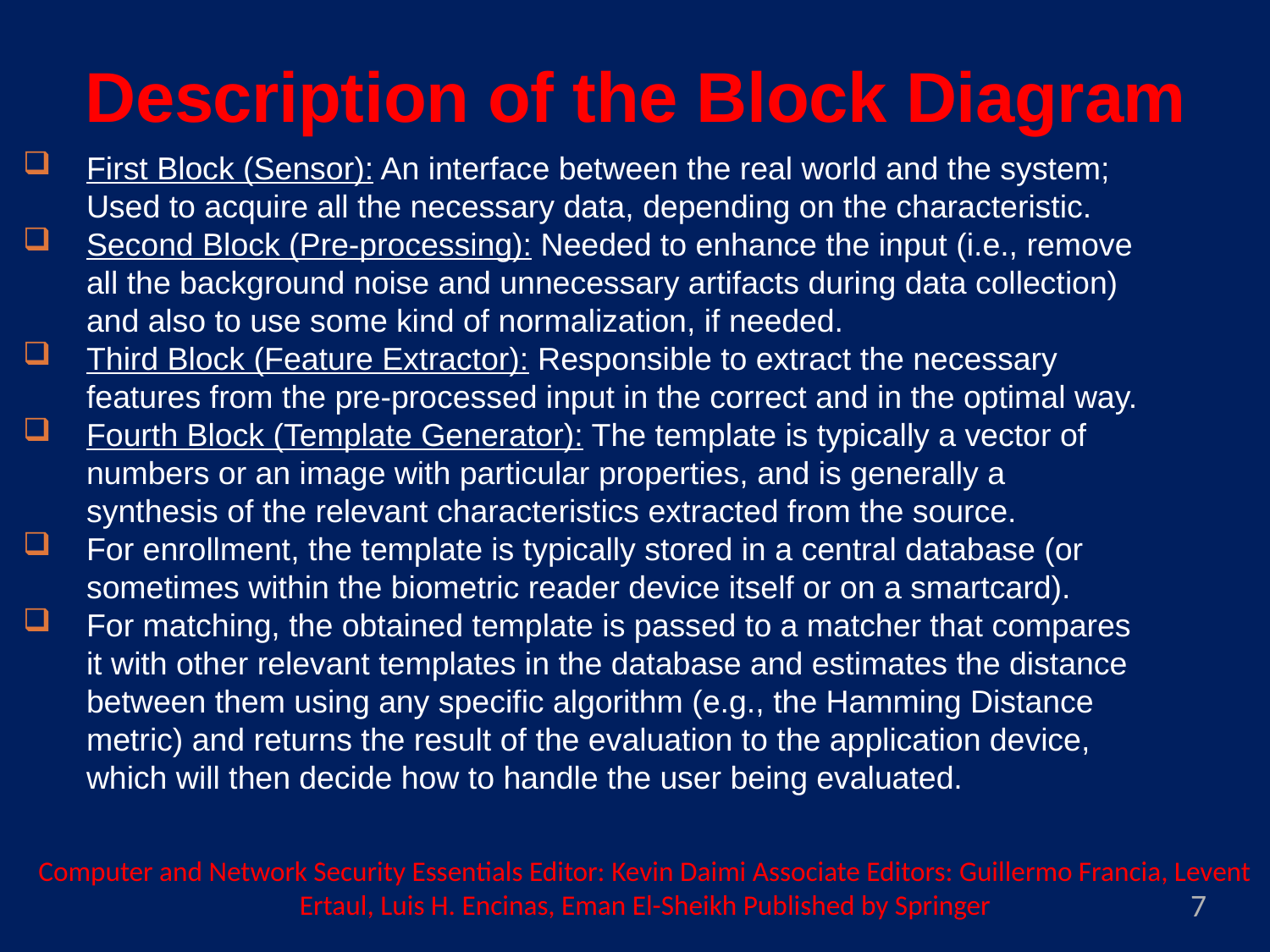

Description of the Block Diagram
First Block (Sensor): An interface between the real world and the system; Used to acquire all the necessary data, depending on the characteristic.
Second Block (Pre-processing): Needed to enhance the input (i.e., remove all the background noise and unnecessary artifacts during data collection) and also to use some kind of normalization, if needed.
Third Block (Feature Extractor): Responsible to extract the necessary features from the pre-processed input in the correct and in the optimal way.
Fourth Block (Template Generator): The template is typically a vector of numbers or an image with particular properties, and is generally a synthesis of the relevant characteristics extracted from the source.
For enrollment, the template is typically stored in a central database (or sometimes within the biometric reader device itself or on a smartcard).
For matching, the obtained template is passed to a matcher that compares it with other relevant templates in the database and estimates the distance between them using any specific algorithm (e.g., the Hamming Distance metric) and returns the result of the evaluation to the application device, which will then decide how to handle the user being evaluated.
Computer and Network Security Essentials Editor: Kevin Daimi Associate Editors: Guillermo Francia, Levent Ertaul, Luis H. Encinas, Eman El-Sheikh Published by Springer
7